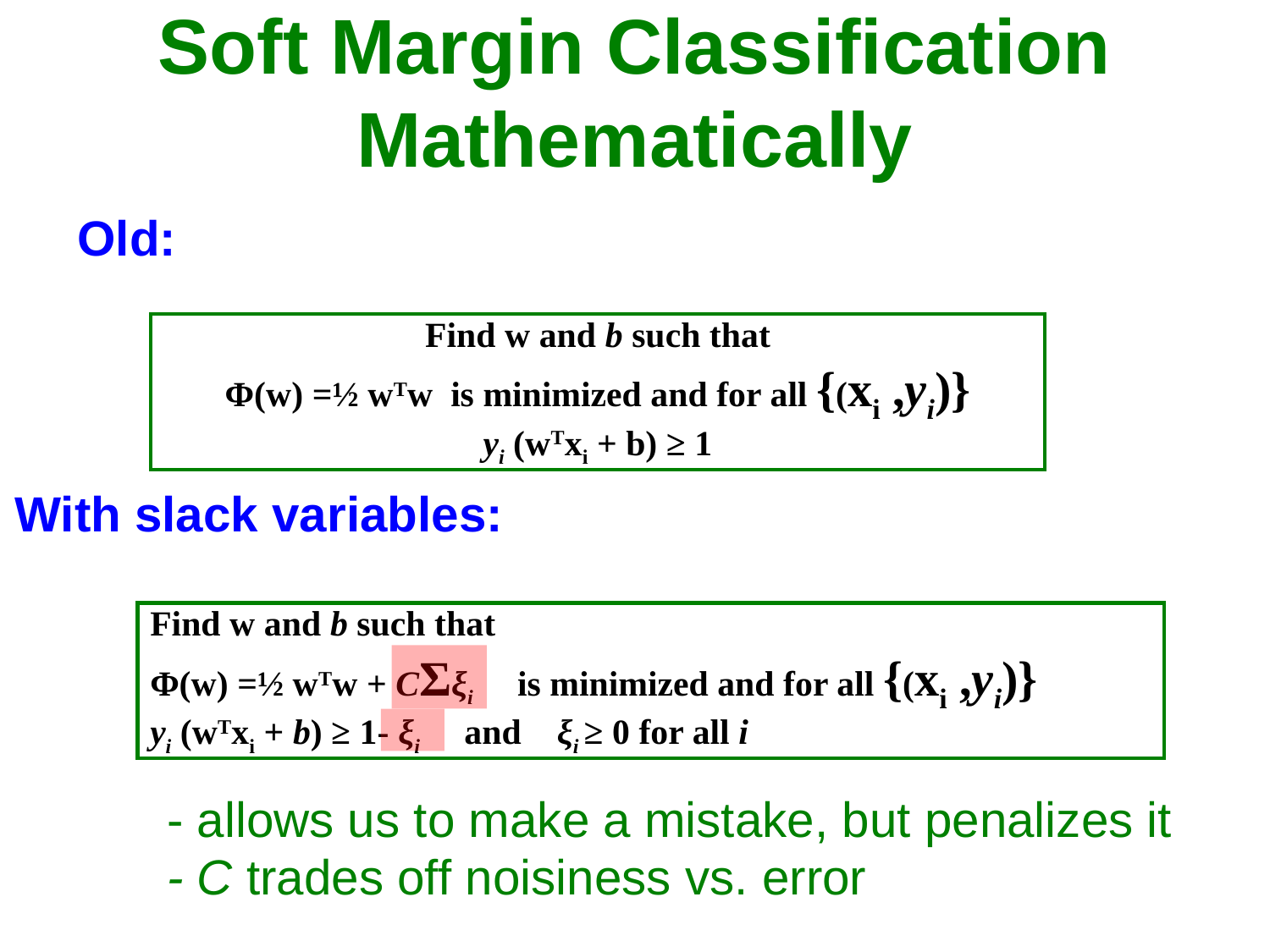

# Soft Margin Classification Mathematically
Old:
Find w and b such that
Φ(w) =½ wTw  is minimized and for all {(xi ,yi)}
yi (wTxi + b) ≥ 1
With slack variables:
Find w and b such that
Φ(w) =½ wTw + CΣξi     is minimized and for all {(xi ,yi)}
yi (wTxi + b) ≥ 1- ξi     and    ξi ≥ 0 for all i

- allows us to make a mistake, but penalizes it
- C trades off noisiness vs. error